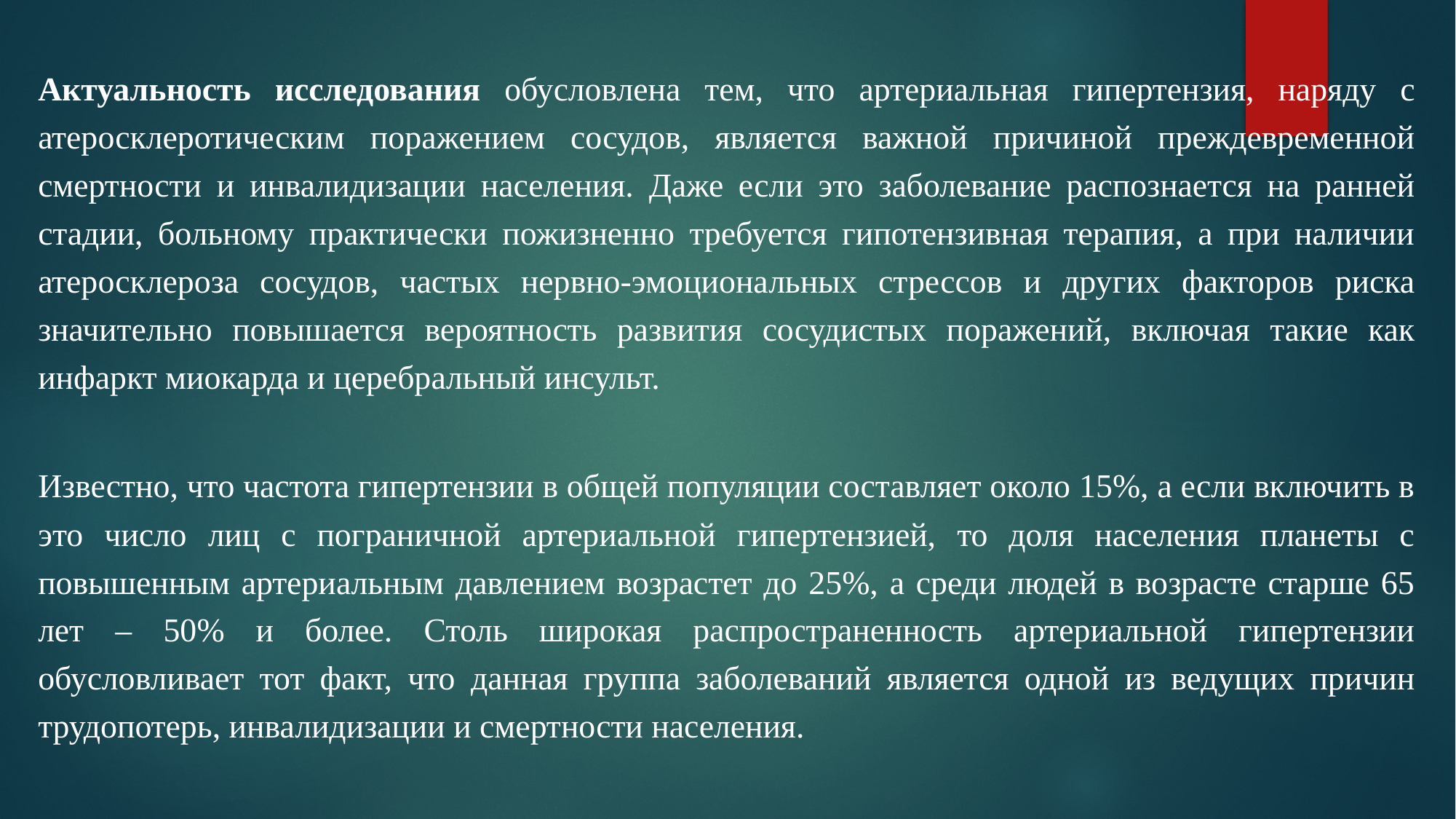

Актуальность исследования обусловлена тем, что артериальная гипертензия, наряду с атеросклеротическим поражением сосудов, является важной причиной преждевременной смертности и инвалидизации населения. Даже если это заболевание распознается на ранней стадии, больному практически пожизненно требуется гипотензивная терапия, а при наличии атеросклероза сосудов, частых нервно-эмоциональных стрессов и других факторов риска значительно повышается вероятность развития сосудистых поражений, включая такие как инфаркт миокарда и церебральный инсульт.
Известно, что частота гипертензии в общей популяции составляет около 15%, а если включить в это число лиц с пограничной артериальной гипертензией, то доля населения планеты с повышенным артериальным давлением возрастет до 25%, а среди людей в возрасте старше 65 лет – 50% и более. Столь широкая распространенность артериальной гипертензии обусловливает тот факт, что данная группа заболеваний является одной из ведущих причин трудопотерь, инвалидизации и смертности населения.